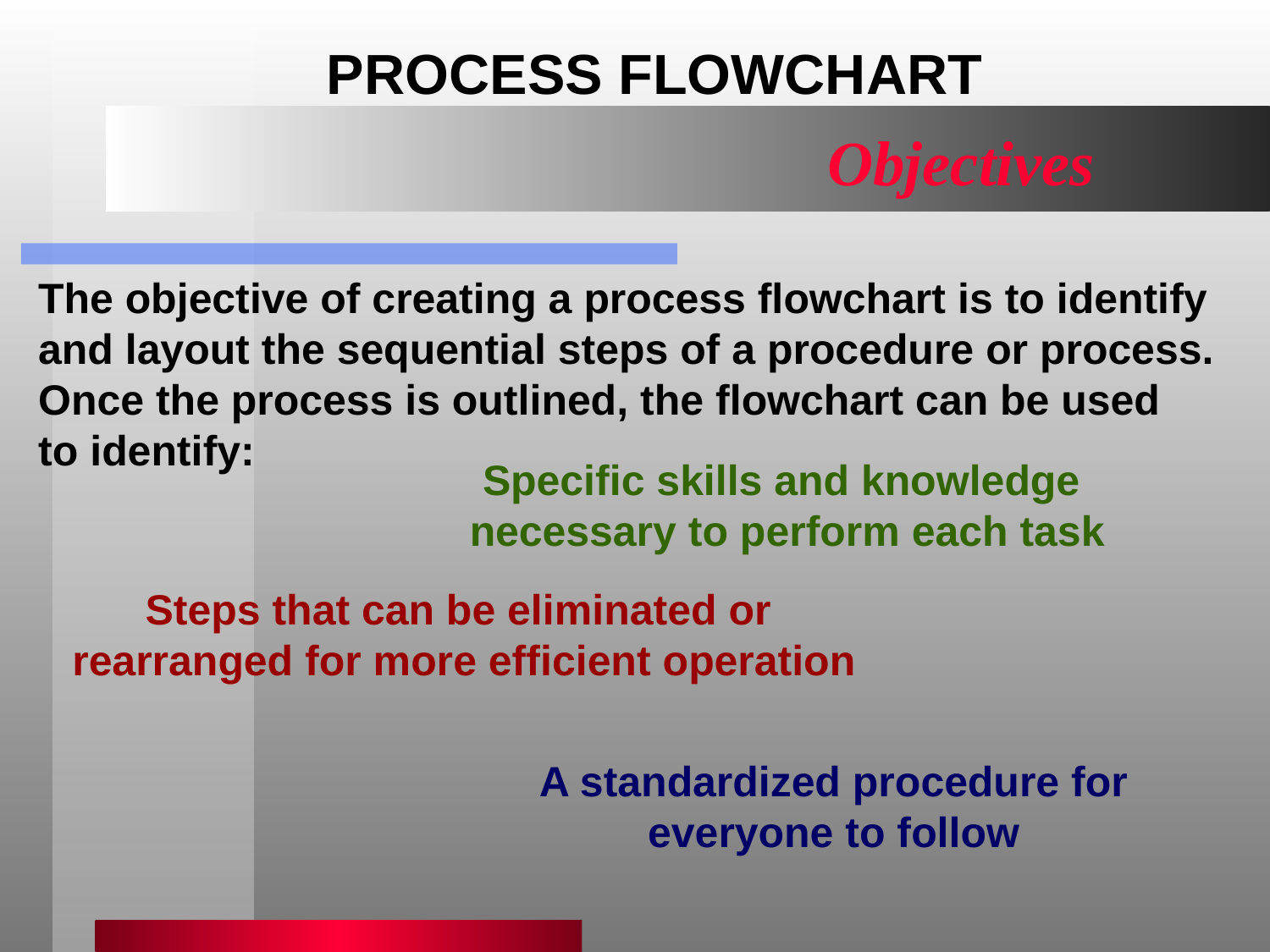

PROCESS FLOWCHART
Objectives
The objective of creating a process flowchart is to identify and layout the sequential steps of a procedure or process.  Once the process is outlined, the flowchart can be used
to identify:
Specific skills and knowledge
necessary to perform each task

Steps that can be eliminated or
rearranged for more efficient operation
 A standardized procedure for
everyone to follow